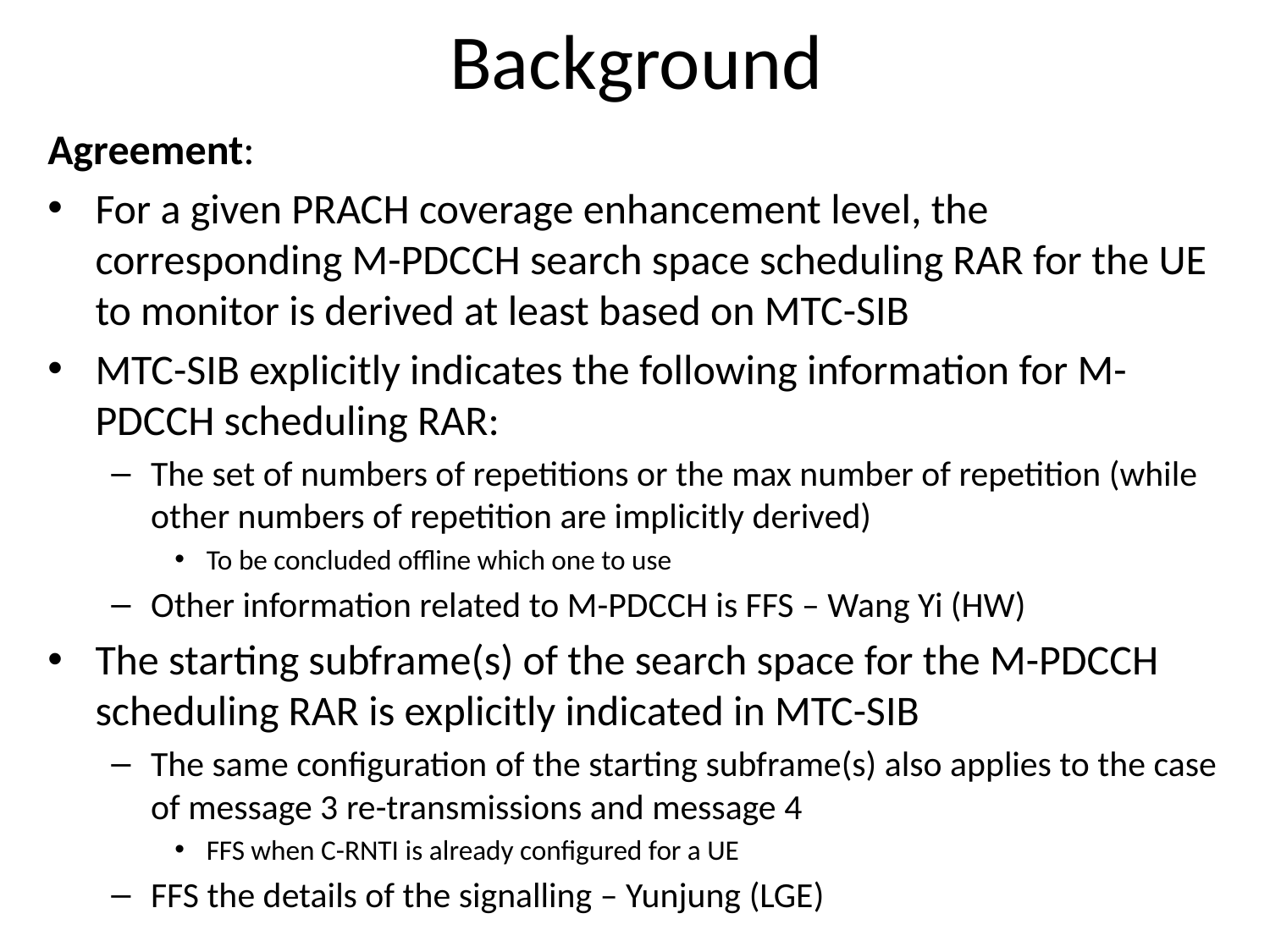

# Background
Agreement:
For a given PRACH coverage enhancement level, the corresponding M-PDCCH search space scheduling RAR for the UE to monitor is derived at least based on MTC-SIB
MTC-SIB explicitly indicates the following information for M-PDCCH scheduling RAR:
The set of numbers of repetitions or the max number of repetition (while other numbers of repetition are implicitly derived)
To be concluded offline which one to use
Other information related to M-PDCCH is FFS – Wang Yi (HW)
The starting subframe(s) of the search space for the M-PDCCH scheduling RAR is explicitly indicated in MTC-SIB
The same configuration of the starting subframe(s) also applies to the case of message 3 re-transmissions and message 4
FFS when C-RNTI is already configured for a UE
FFS the details of the signalling – Yunjung (LGE)